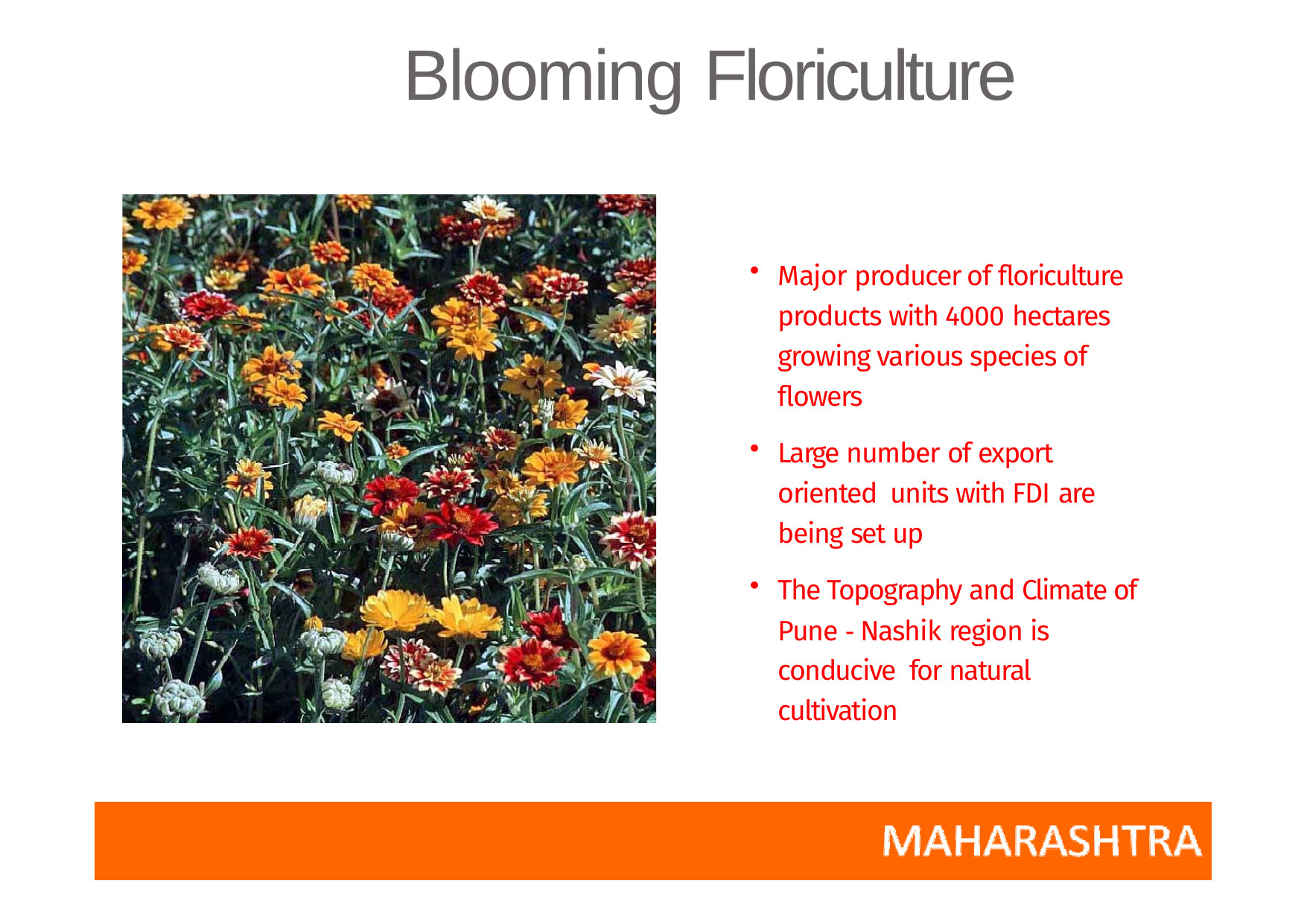

# Blooming Floriculture

Major producer of floriculture  products with 4000 hectares  growing various species of flowers
Large number of export oriented  units with FDI are being set up
The Topography and Climate of  Pune ‐ Nashik region is conducive  for natural cultivation

Dainik Bhaskar Group